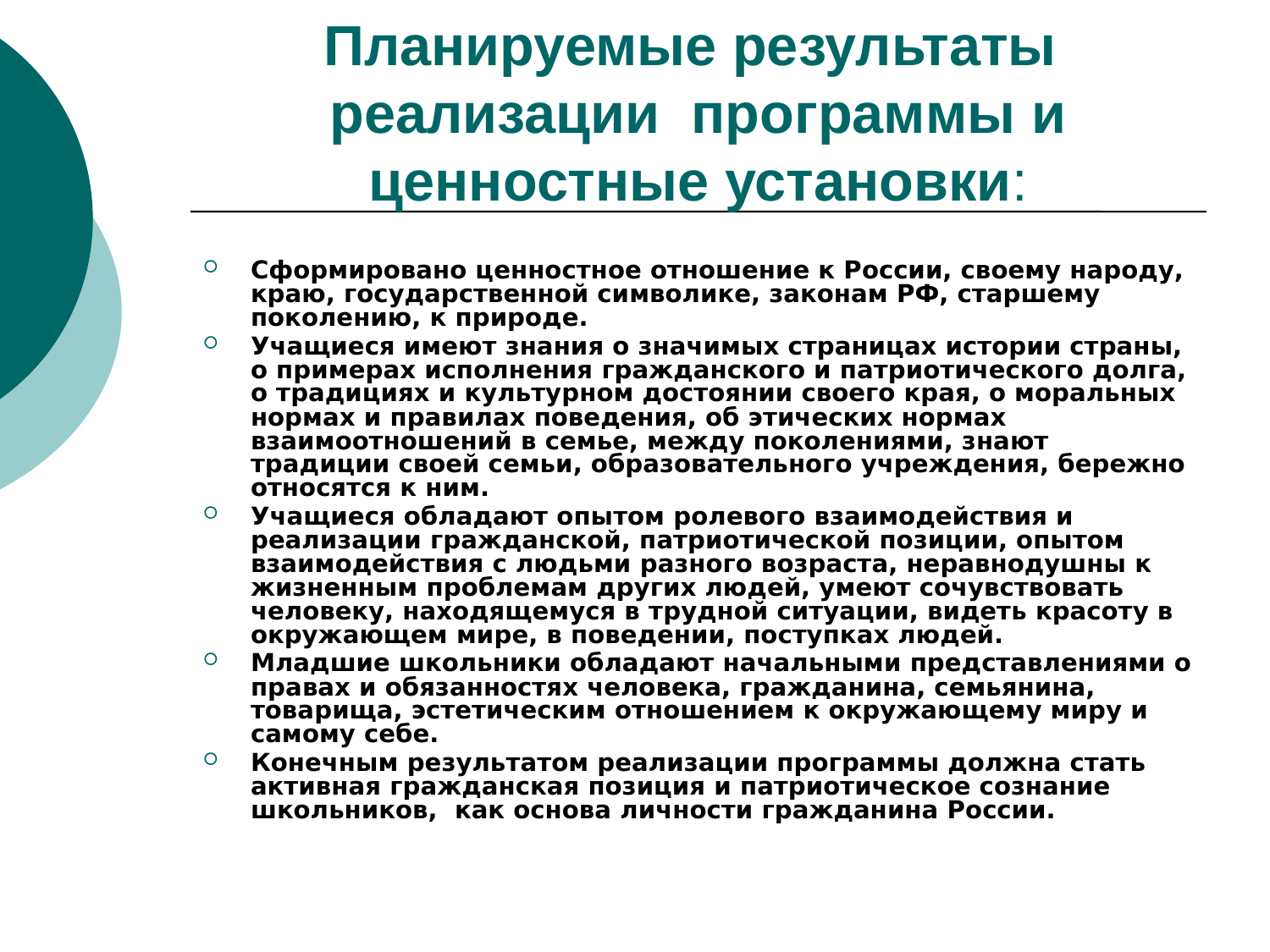

# Планируемые результаты  реализации  программы и ценностные установки:
Сформировано ценностное отношение к России, своему народу, краю, государственной символике, законам РФ, старшему поколению, к природе.
Учащиеся имеют знания о значимых страницах истории страны, о примерах исполнения гражданского и патриотического долга, о традициях и культурном достоянии своего края, о моральных нормах и правилах поведения, об этических нормах взаимоотношений в семье, между поколениями, знают традиции своей семьи, образовательного учреждения, бережно относятся к ним.
Учащиеся обладают опытом ролевого взаимодействия и реализации гражданской, патриотической позиции, опытом взаимодействия с людьми разного возраста, неравнодушны к жизненным проблемам других людей, умеют сочувствовать человеку, находящемуся в трудной ситуации, видеть красоту в окружающем мире, в поведении, поступках людей.
Младшие школьники обладают начальными представлениями о правах и обязанностях человека, гражданина, семьянина, товарища, эстетическим отношением к окружающему миру и самому себе.
Конечным результатом реализации программы должна стать активная гражданская позиция и патриотическое сознание школьников,  как основа личности гражданина России.